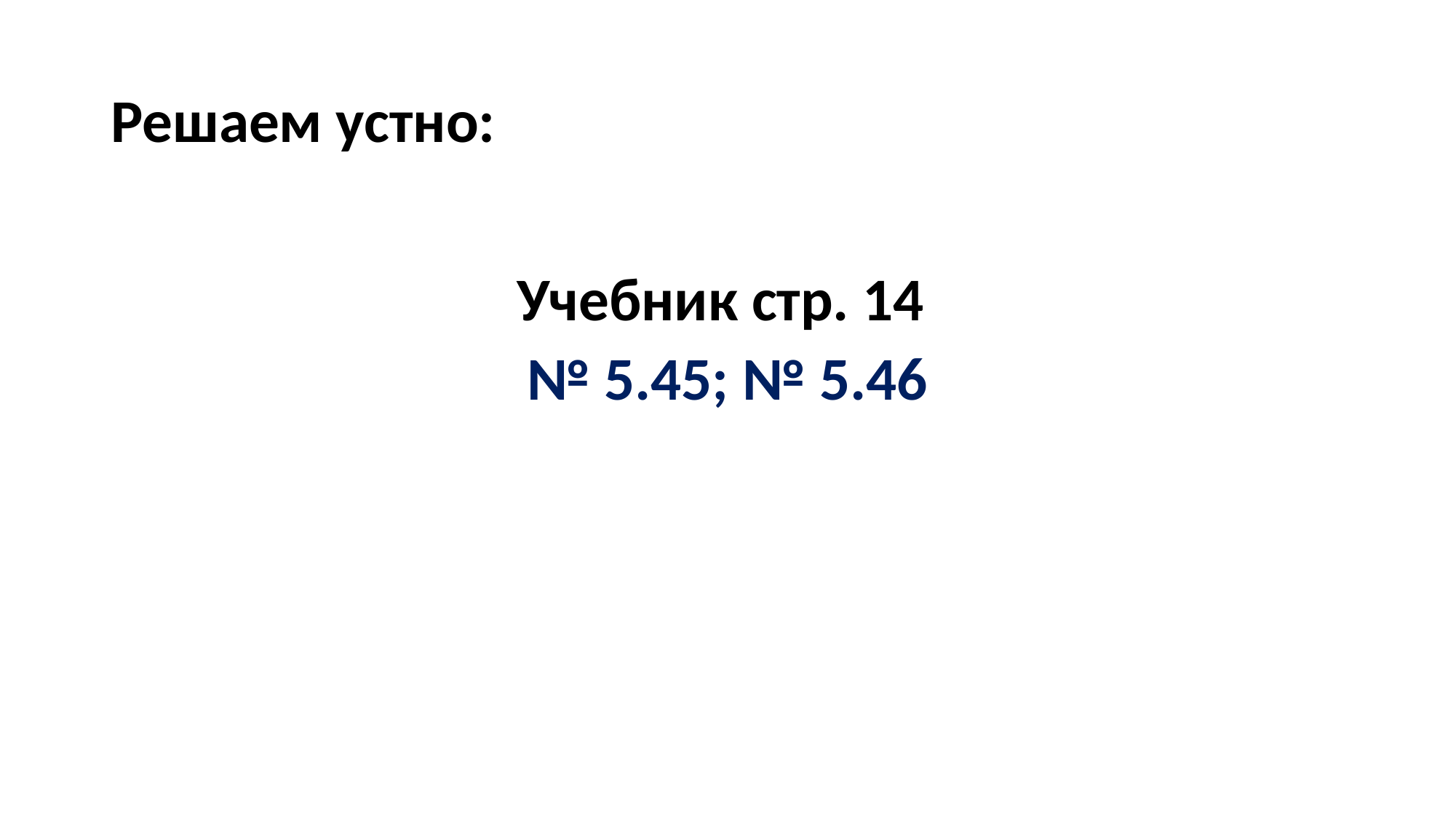

# Решаем устно:
Учебник стр. 14
№ 5.45; № 5.46